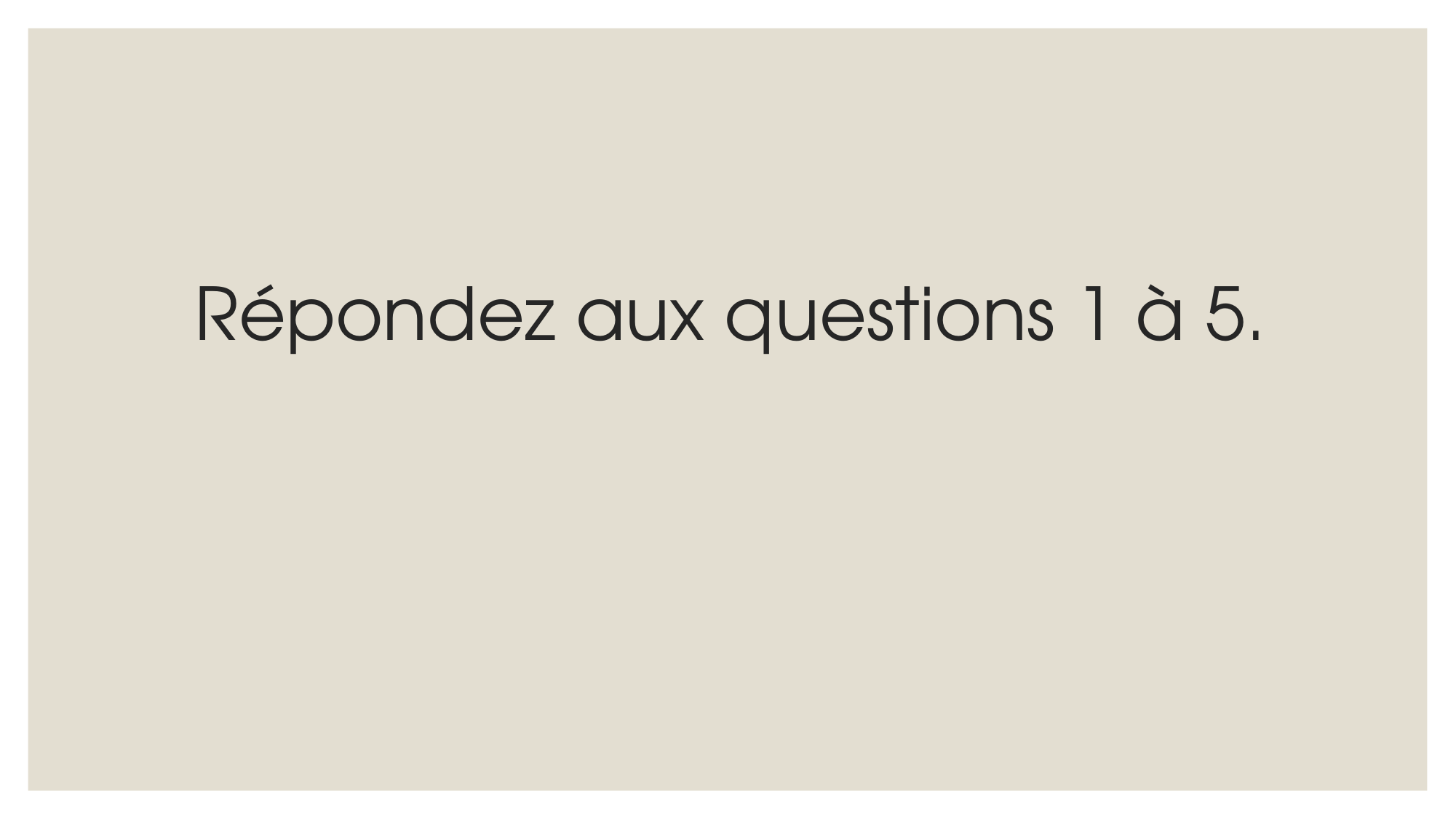

# Répondez aux questions 1 à 5.